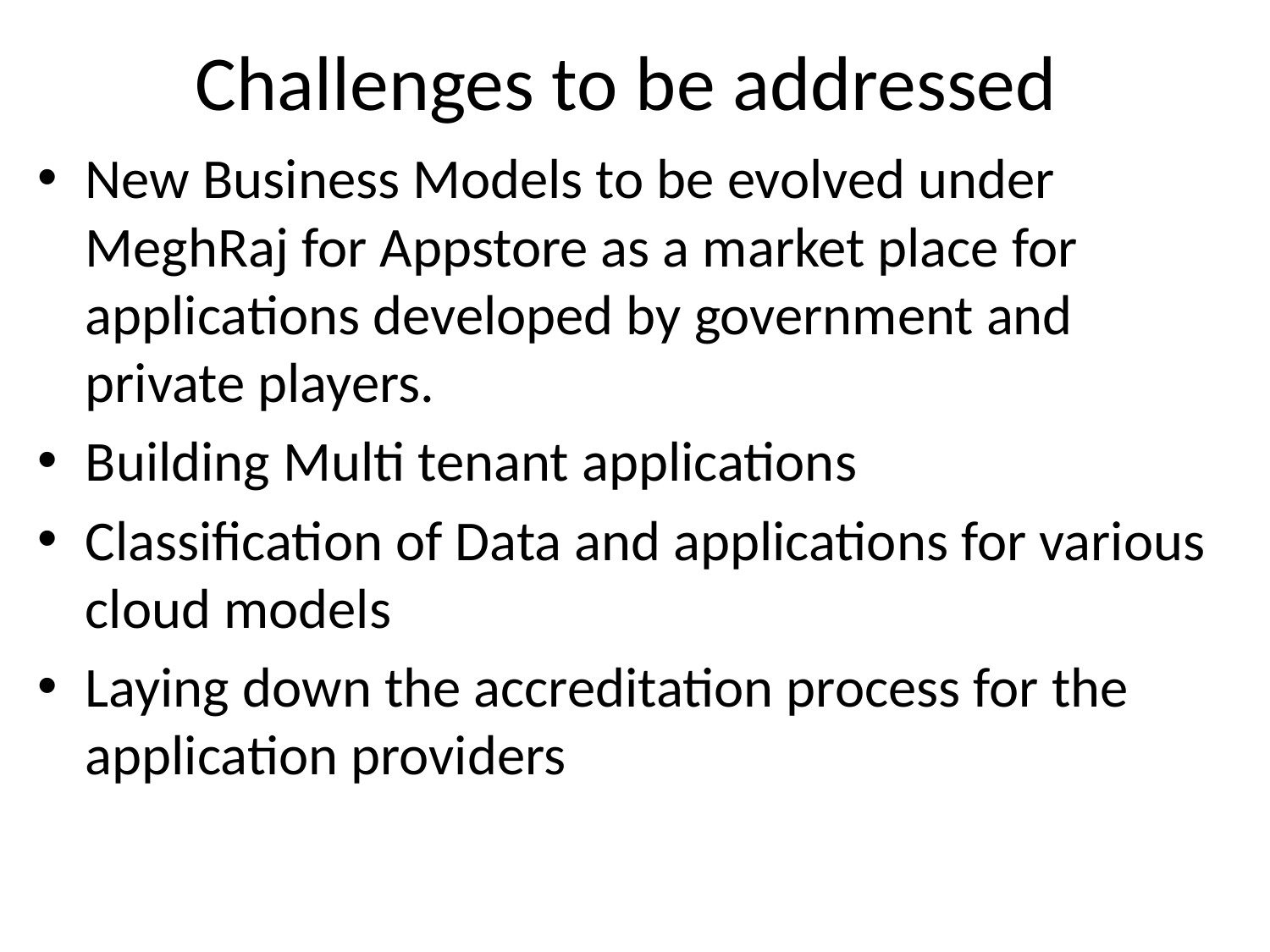

# Challenges to be addressed
New Business Models to be evolved under  MeghRaj for Appstore as a market place for applications developed by government and private players.
Building Multi tenant applications
Classification of Data and applications for various cloud models
Laying down the accreditation process for the application providers